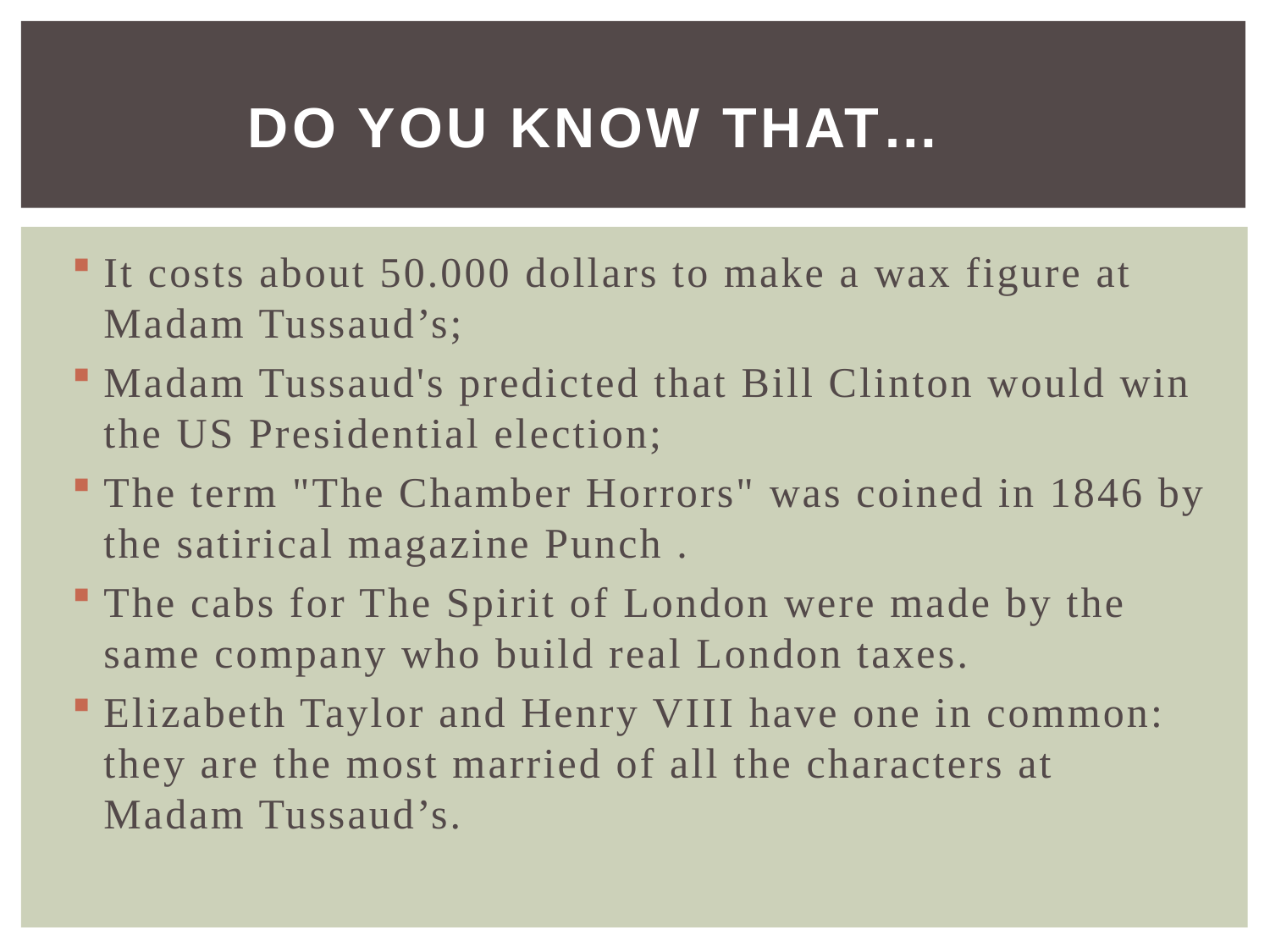

# Do you know that…
It costs about 50.000 dollars to make a wax figure at Madam Tussaud’s;
Madam Tussaud's predicted that Bill Clinton would win the US Presidential election;
The term "The Chamber Horrors" was coined in 1846 by the satirical magazine Punch .
The cabs for The Spirit of London were made by the same company who build real London taxes.
Elizabeth Taylor and Henry VIII have one in common: they are the most married of all the characters at Madam Tussaud’s.